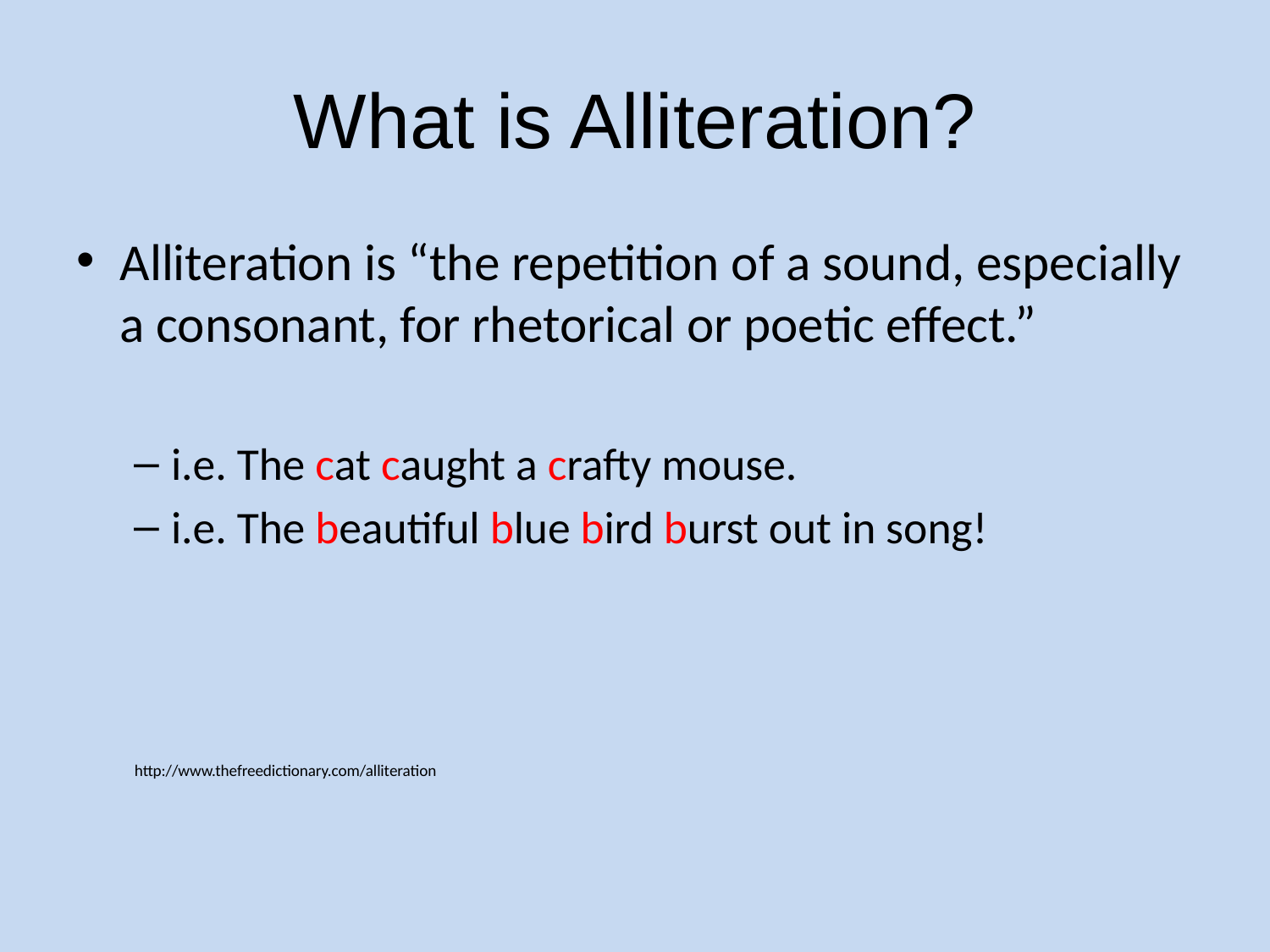

# What is Alliteration?
Alliteration is “the repetition of a sound, especially a consonant, for rhetorical or poetic effect.”

i.e. The cat caught a crafty mouse.
i.e. The beautiful blue bird burst out in song!

http://www.thefreedictionary.com/alliteration